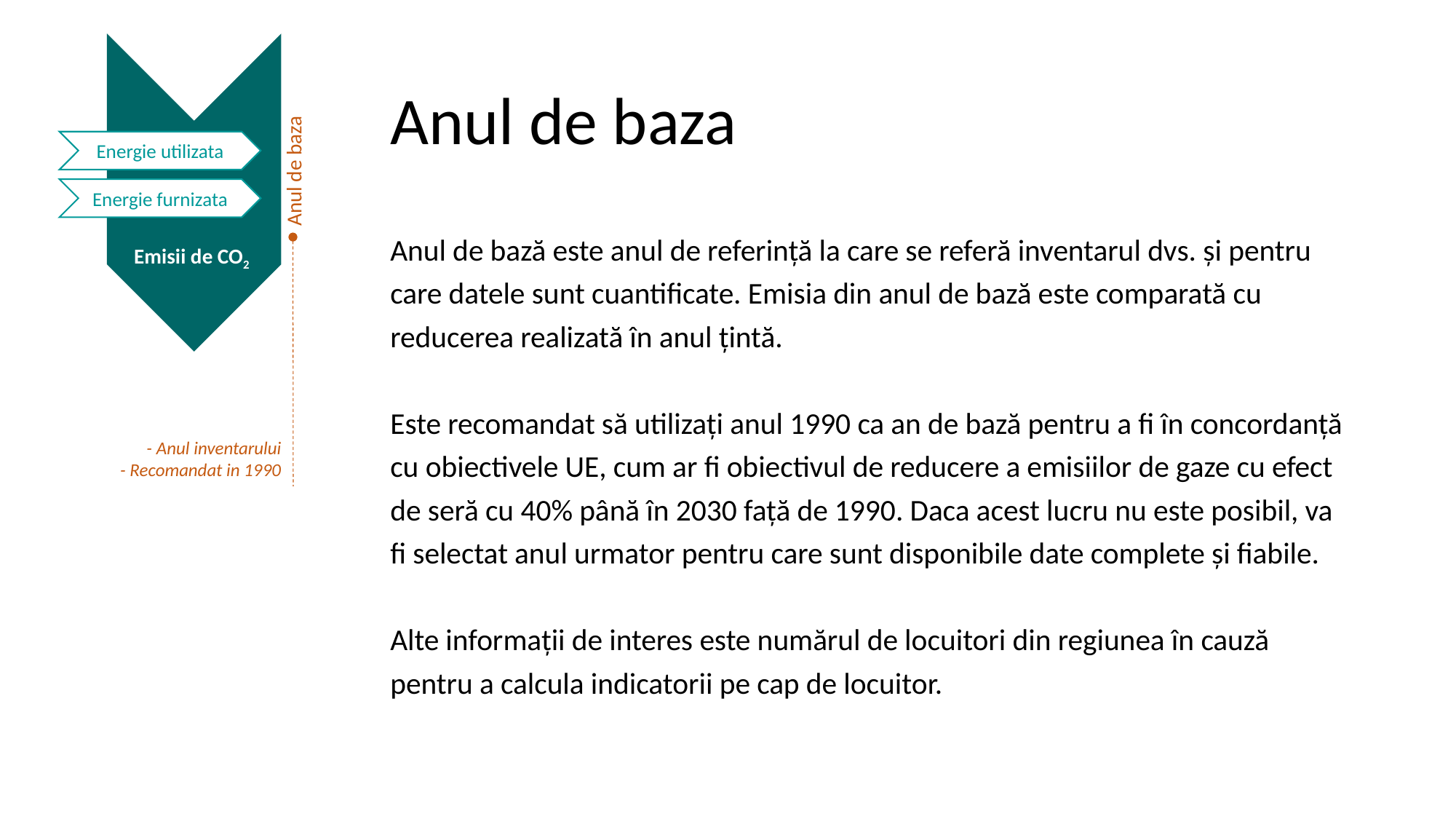

# Anul de baza
Emisii de CO2
Energie utilizata
Anul de baza
Energie furnizata
Anul de bază este anul de referință la care se referă inventarul dvs. și pentru care datele sunt cuantificate. Emisia din anul de bază este comparată cu reducerea realizată în anul țintă.

Este recomandat să utilizați anul 1990 ca an de bază pentru a fi în concordanță cu obiectivele UE, cum ar fi obiectivul de reducere a emisiilor de gaze cu efect de seră cu 40% până în 2030 față de 1990. Daca acest lucru nu este posibil, va fi selectat anul urmator pentru care sunt disponibile date complete și fiabile.

Alte informații de interes este numărul de locuitori din regiunea în cauză pentru a calcula indicatorii pe cap de locuitor.
Emisii de CO2
- Anul inventarului
- Recomandat in 1990